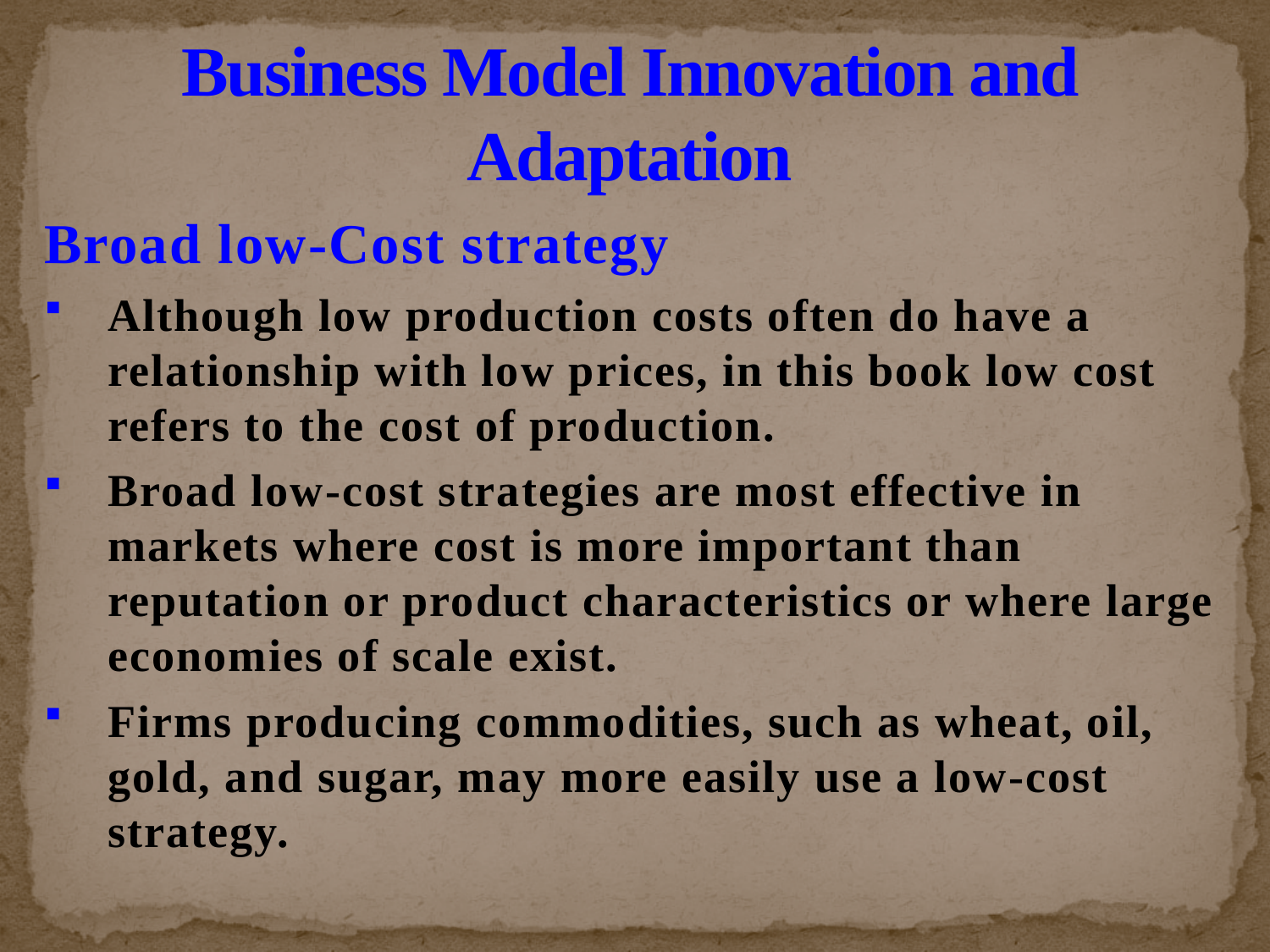

# Business Model Innovation and Adaptation
Broad low-Cost strategy
Although low production costs often do have a relationship with low prices, in this book low cost refers to the cost of production.
Broad low-cost strategies are most effective in markets where cost is more important than reputation or product characteristics or where large economies of scale exist.
Firms producing commodities, such as wheat, oil, gold, and sugar, may more easily use a low-cost strategy.